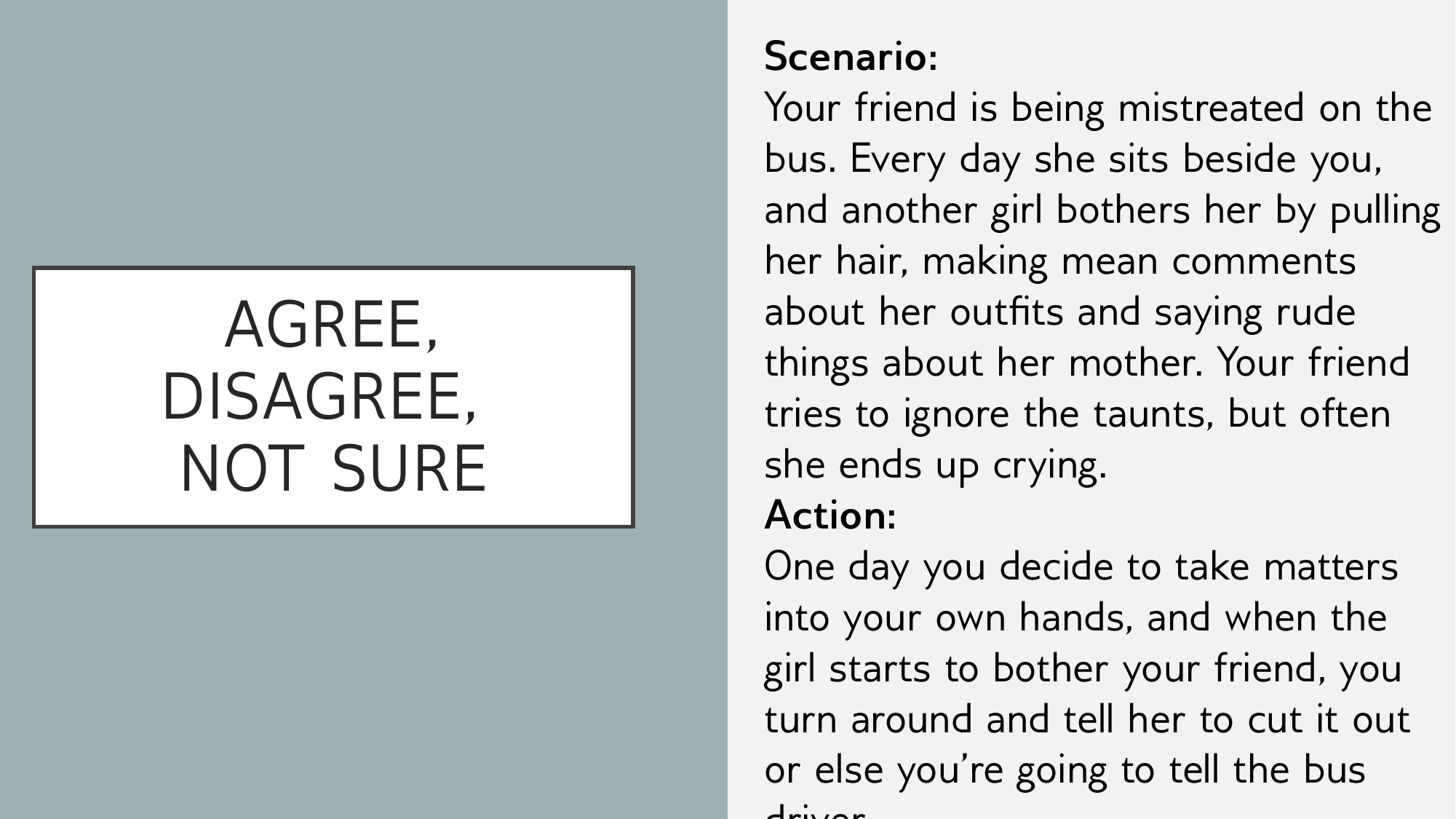

Scenario:
Your friend is being mistreated on the bus. Every day she sits beside you, and another girl bothers her by pulling her hair, making mean comments about her outfits and saying rude things about her mother. Your friend tries to ignore the taunts, but often she ends up crying.
Action:
One day you decide to take matters into your own hands, and when the girl starts to bother your friend, you turn around and tell her to cut it out or else you’re going to tell the bus driver.
# Agree, Disagree, not sure